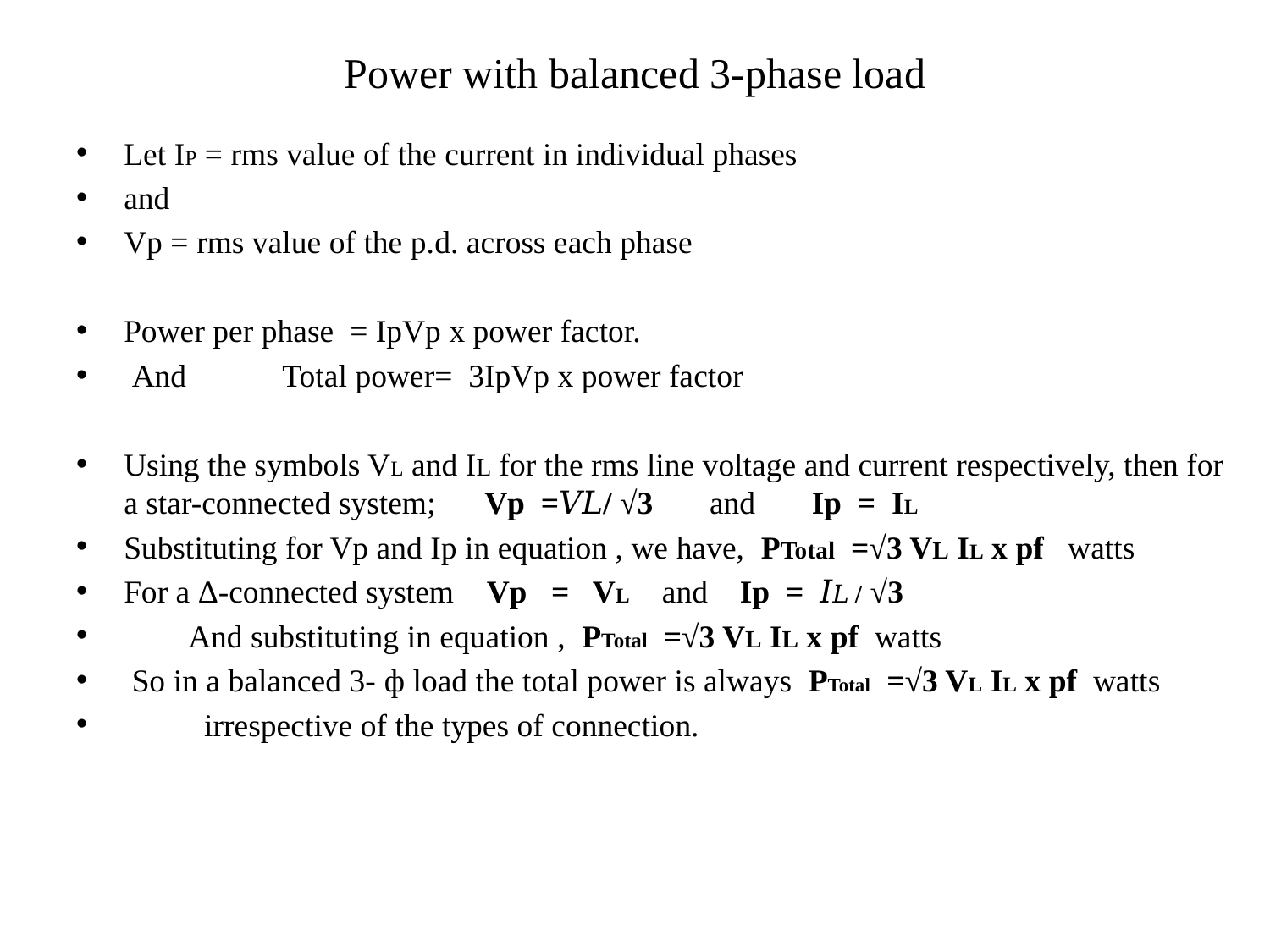

# Power with balanced 3-phase load
Let IP = rms value of the current in individual phases
and
Vp = rms value of the p.d. across each phase

Power per phase  = IpVp x power factor.
 And            Total power=  3IpVp x power factor

Using the symbols VL and IL for the rms line voltage and current respectively, then for a star-connected system;      Vp  =𝑉𝐿/ √3       and       Ip  =  IL
Substituting for Vp and Ip in equation , we have,  PTotal  =√3 VL IL x pf   watts
For a Δ-connected system    Vp   =   VL    and    Ip  =  𝐼𝐿 / √3
        And substituting in equation ,  PTotal  =√3 VL IL x pf  watts
 So in a balanced 3- ф load the total power is always  PTotal  =√3 VL IL x pf  watts
          irrespective of the types of connection.